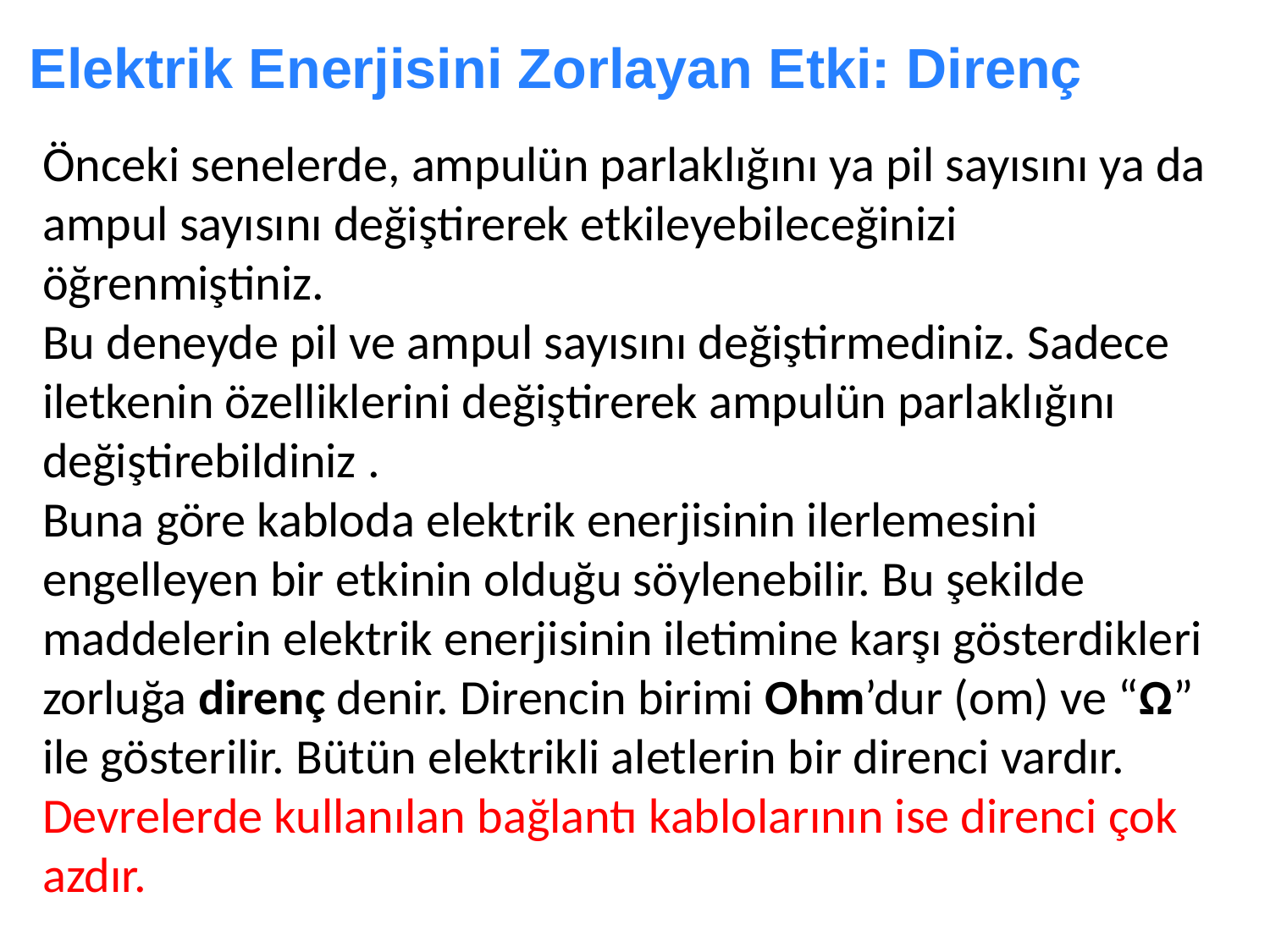

Elektrik Enerjisini Zorlayan Etki: Direnç
Önceki senelerde, ampulün parlaklığını ya pil sayısını ya da ampul sayısını değiştirerek etkileyebileceğinizi öğrenmiştiniz.
Bu deneyde pil ve ampul sayısını değiştirmediniz. Sadece iletkenin özelliklerini değiştirerek ampulün parlaklığını değiştirebildiniz .
Buna göre kabloda elektrik enerjisinin ilerlemesini engelleyen bir etkinin olduğu söylenebilir. Bu şekilde maddelerin elektrik enerjisinin iletimine karşı gösterdikleri
zorluğa direnç denir. Direncin birimi Ohm’dur (om) ve “Ω” ile gösterilir. Bütün elektrikli aletlerin bir direnci vardır. Devrelerde kullanılan bağlantı kablolarının ise direnci çok azdır.